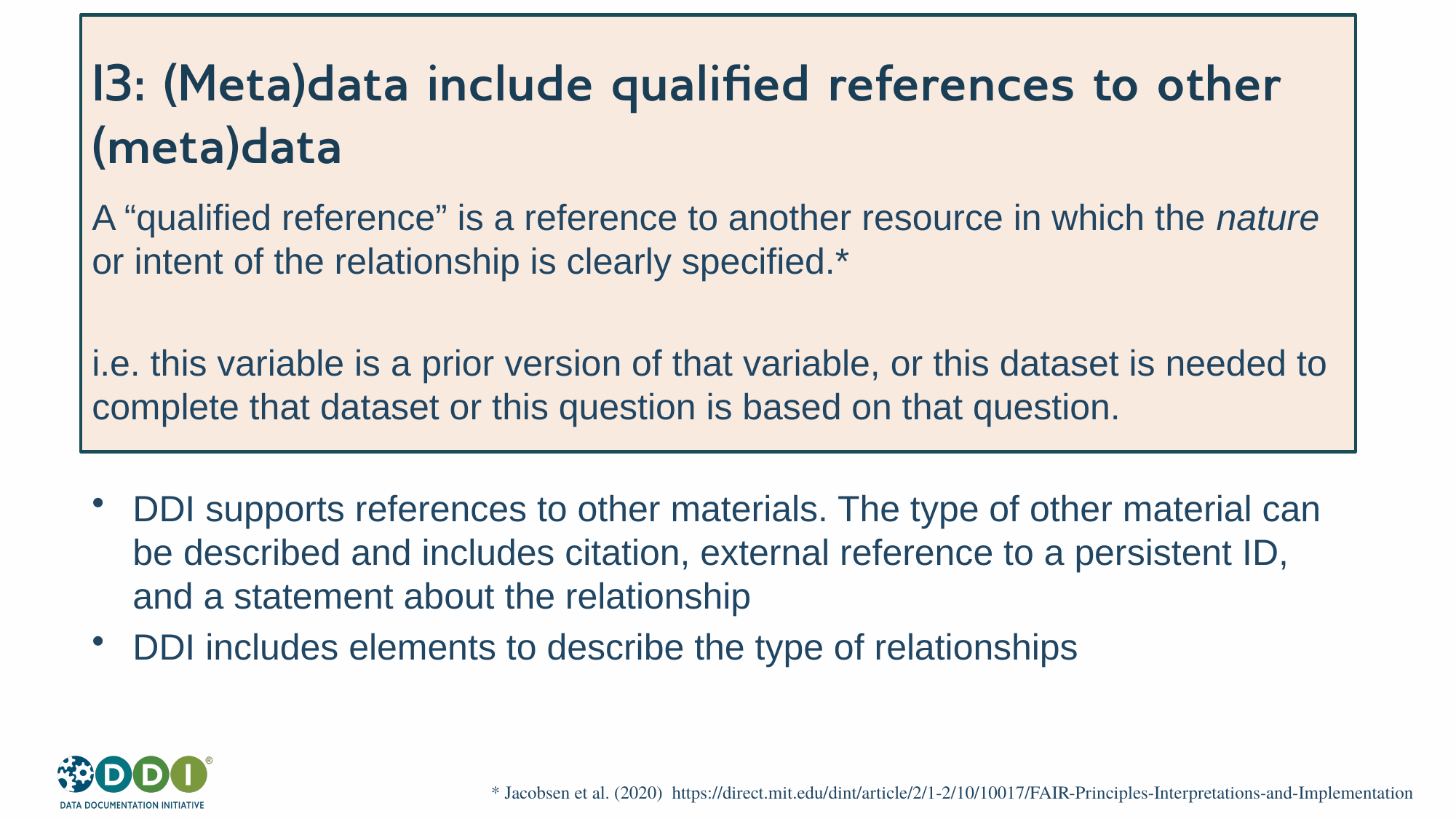

# I3: (Meta)data include qualified references to other (meta)data
A “qualified reference” is a reference to another resource in which the nature or intent of the relationship is clearly specified.*

i.e. this variable is a prior version of that variable, or this dataset is needed to complete that dataset or this question is based on that question.

DDI supports references to other materials. The type of other material can be described and includes citation, external reference to a persistent ID, and a statement about the relationship
DDI includes elements to describe the type of relationships

* Jacobsen et al. (2020)  https://direct.mit.edu/dint/article/2/1-2/10/10017/FAIR-Principles-Interpretations-and-Implementation